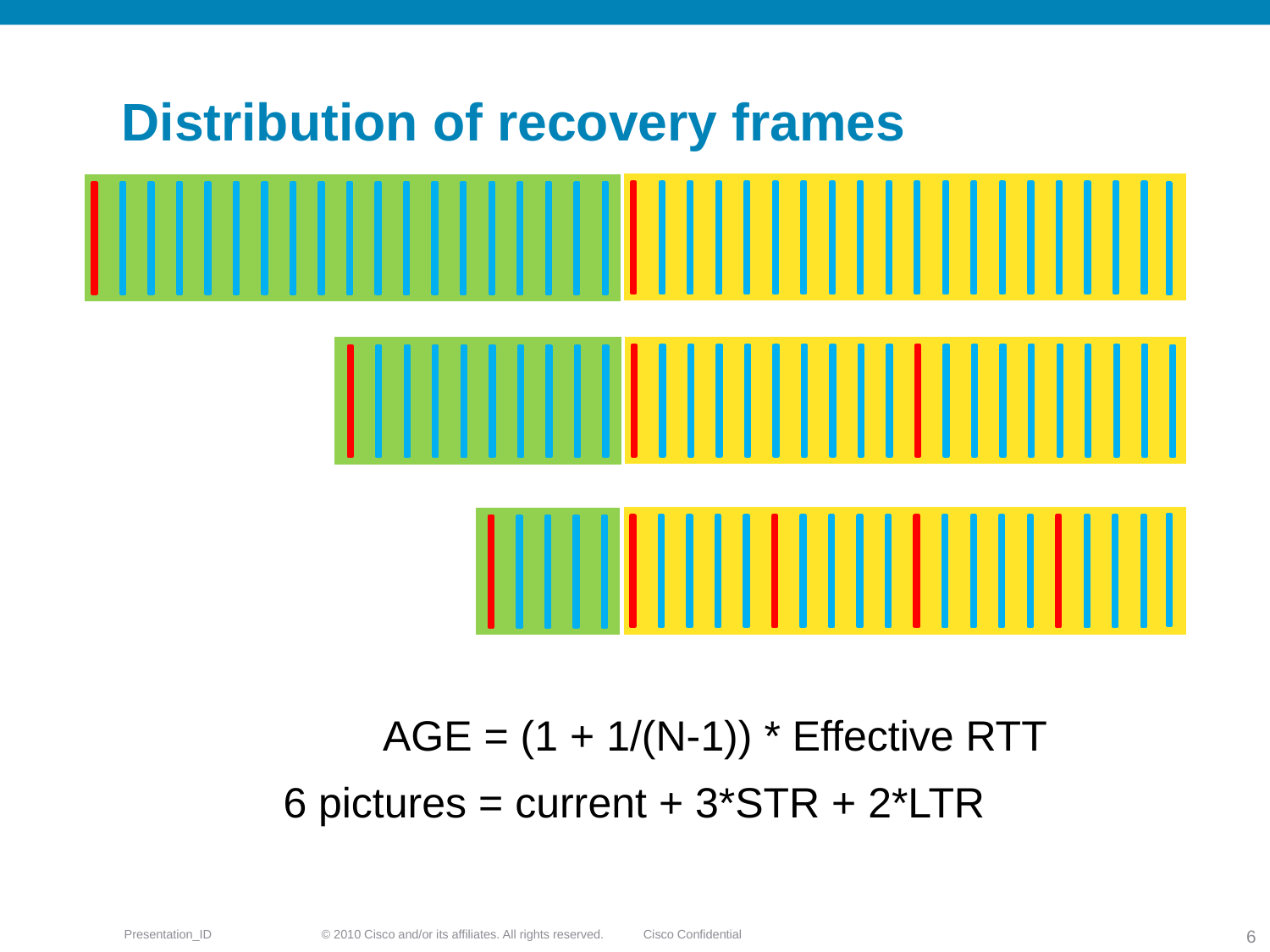

# Distribution of recovery frames

AGE = (1 + 1/(N-1)) * Effective RTT
6 pictures = current + 3*STR + 2*LTR